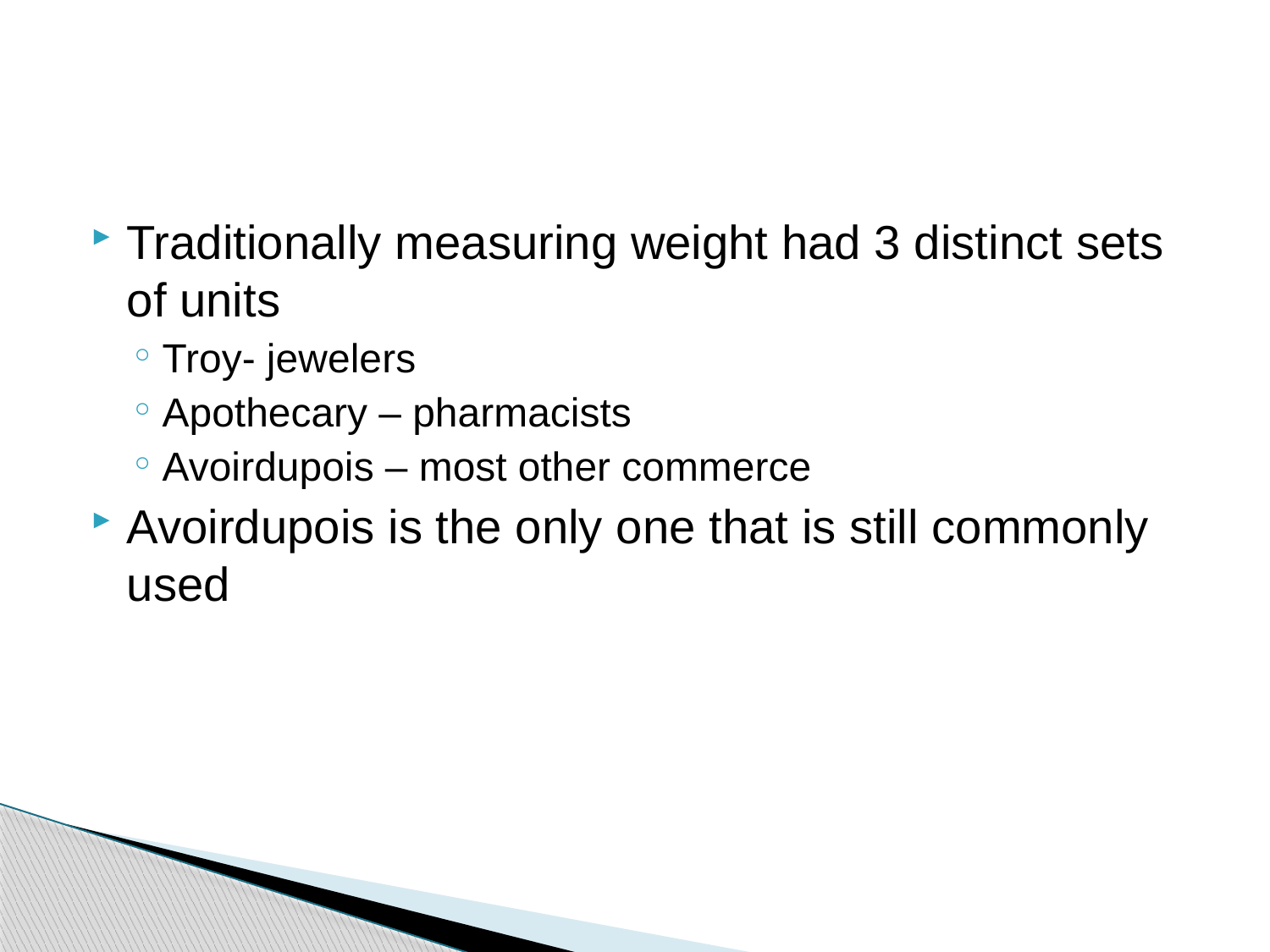

#
Traditionally measuring weight had 3 distinct sets of units
Troy- jewelers
Apothecary – pharmacists
Avoirdupois – most other commerce
Avoirdupois is the only one that is still commonly used